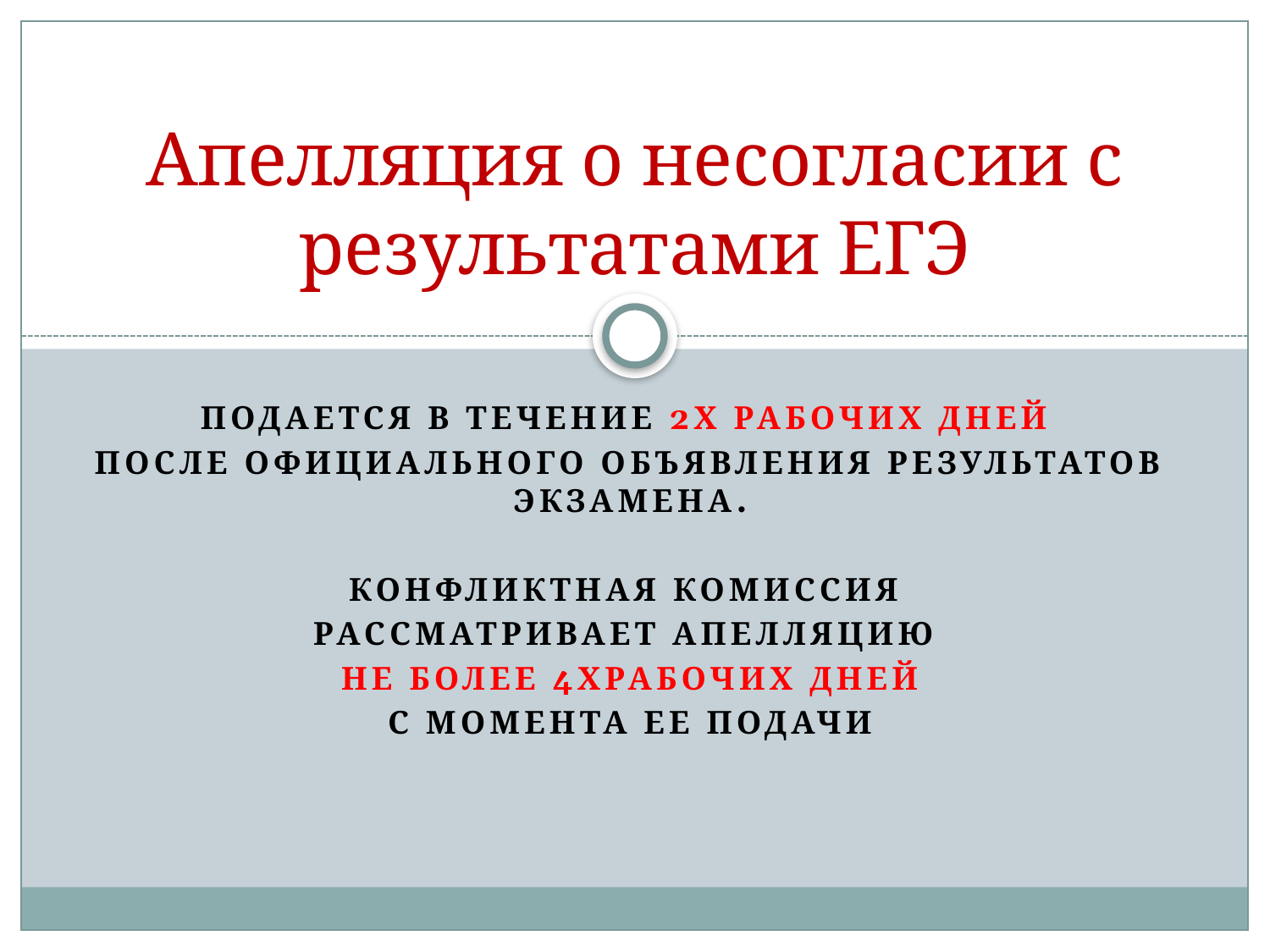

# Апелляция о несогласии с результатами ЕГЭ
Подается в течение 2х рабочих дней
после официального объявления результатов экзамена.

Конфликтная комиссия
рассматривает апелляцию
не более 4храбочих дней
 с момента ее подачи